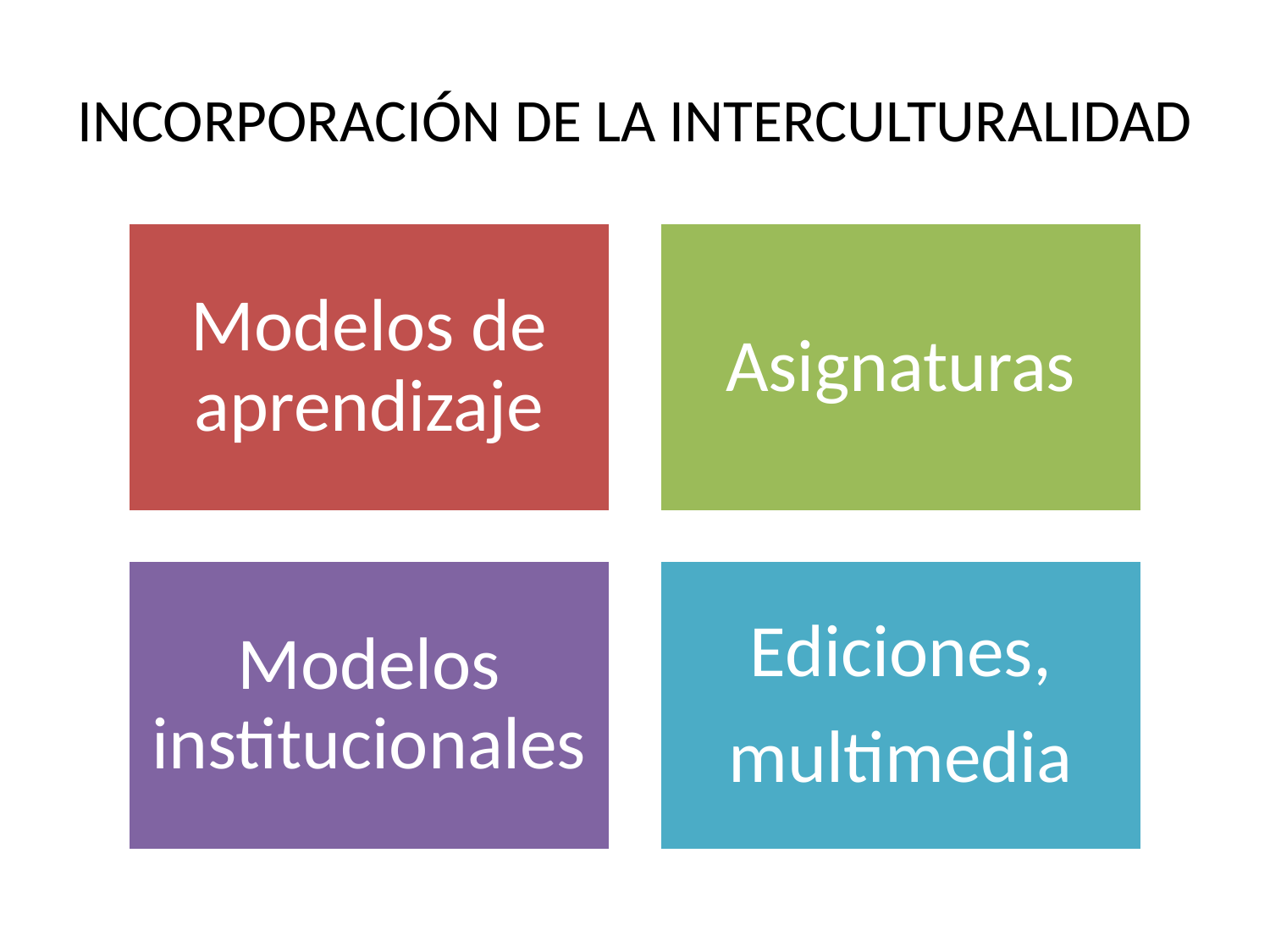

# INCORPORACIÓN DE LA INTERCULTURALIDAD
Modelos de aprendizaje
Asignaturas
Modelos institucionales
Ediciones,
multimedia